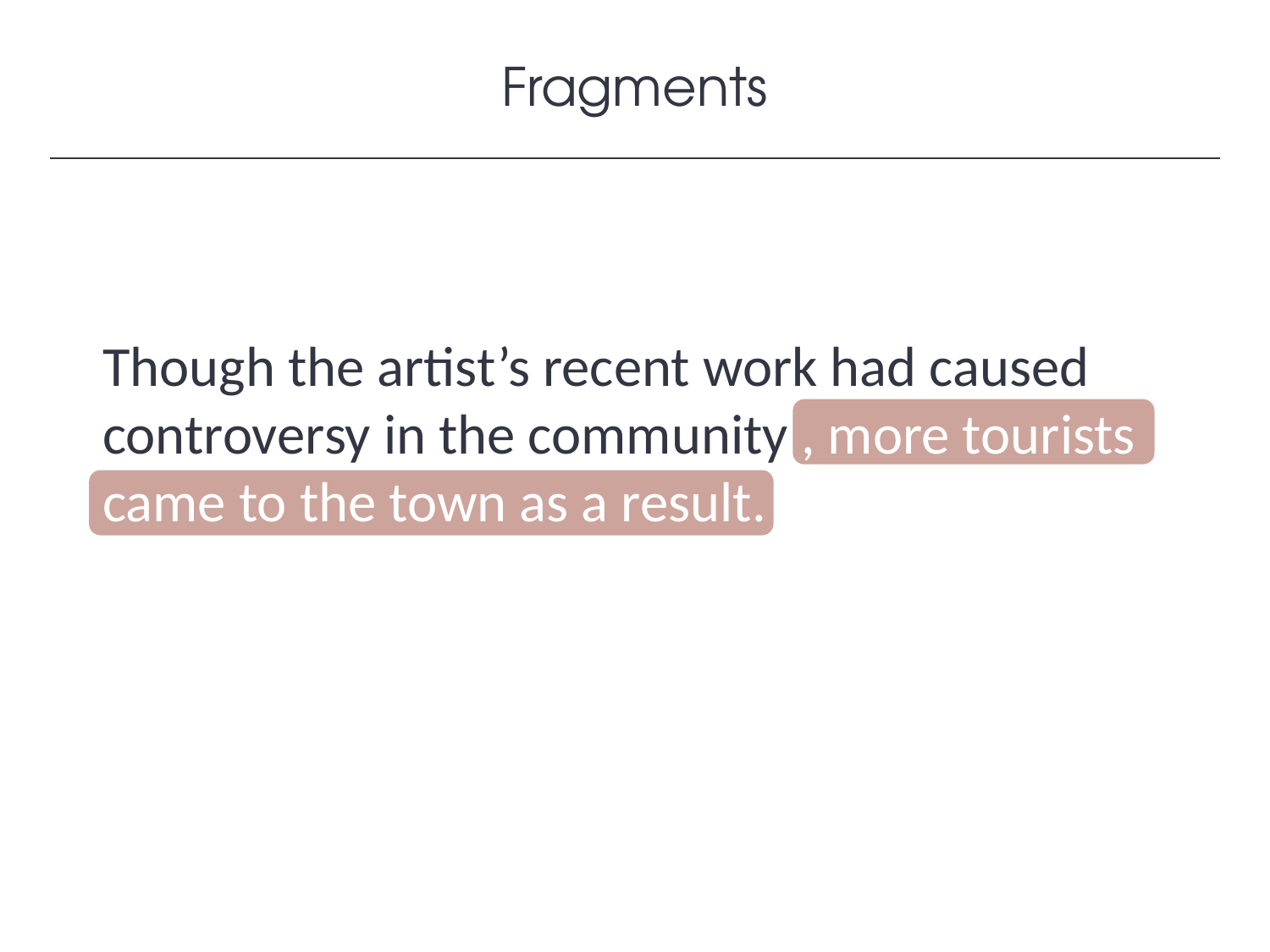

Fragments
HAWKES LEARNING
Though the artist’s recent work had caused controversy in the community , more tourists came to the town as a result.